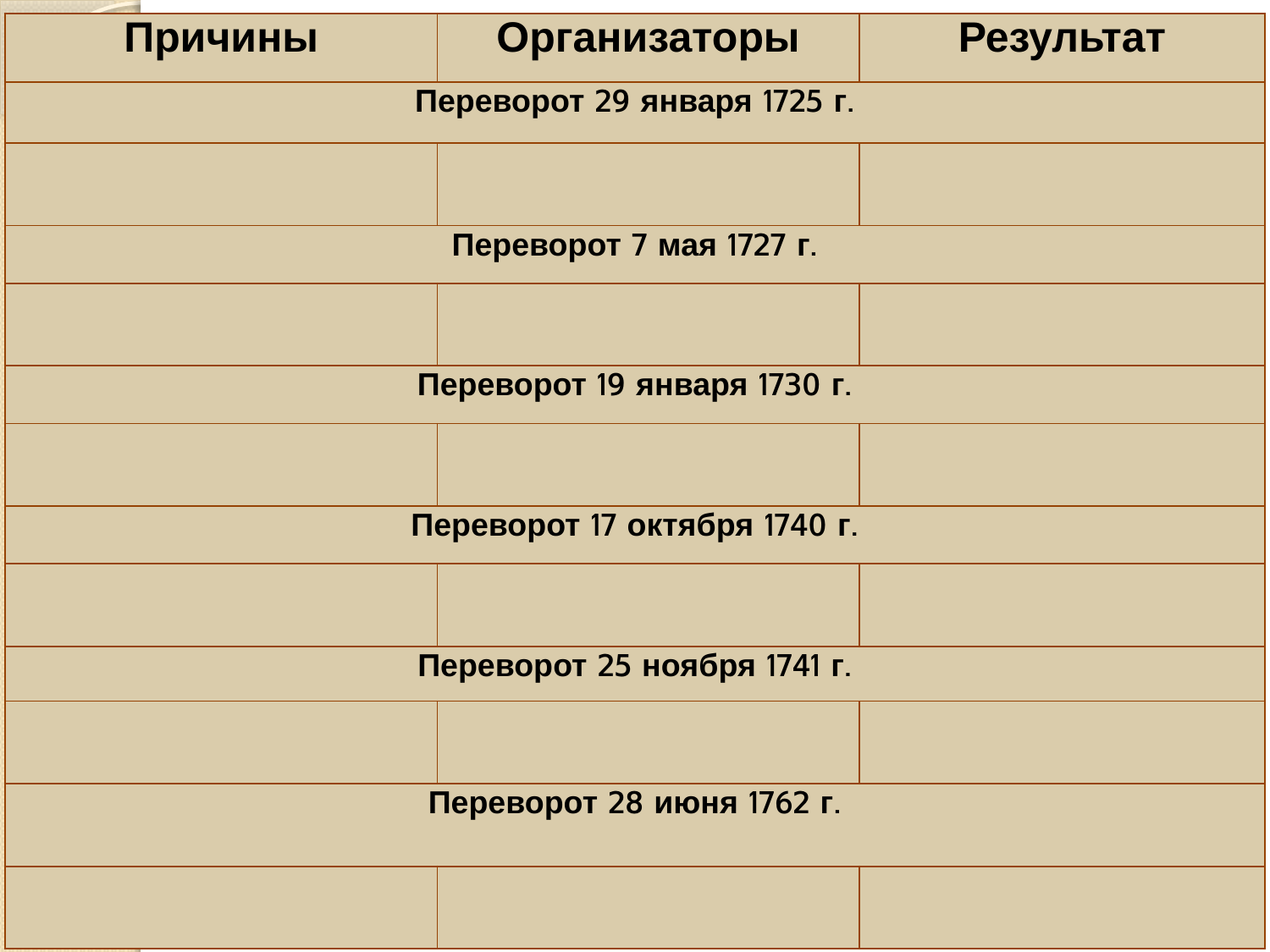

| Причины | Организаторы | Результат |
| --- | --- | --- |
| Переворот 29 января 1725 г. |  |  |
|  |  |  |
| Переворот 7 мая 1727 г. |  |  |
|  |  |  |
| Переворот 19 января 1730 г. |  |  |
|  |  |  |
| Переворот 17 октября 1740 г. |  |  |
|  |  |  |
| Переворот 25 ноября 1741 г. |  |  |
|  |  |  |
| Переворот 28 июня 1762 г. |  |  |
|  |  |  |